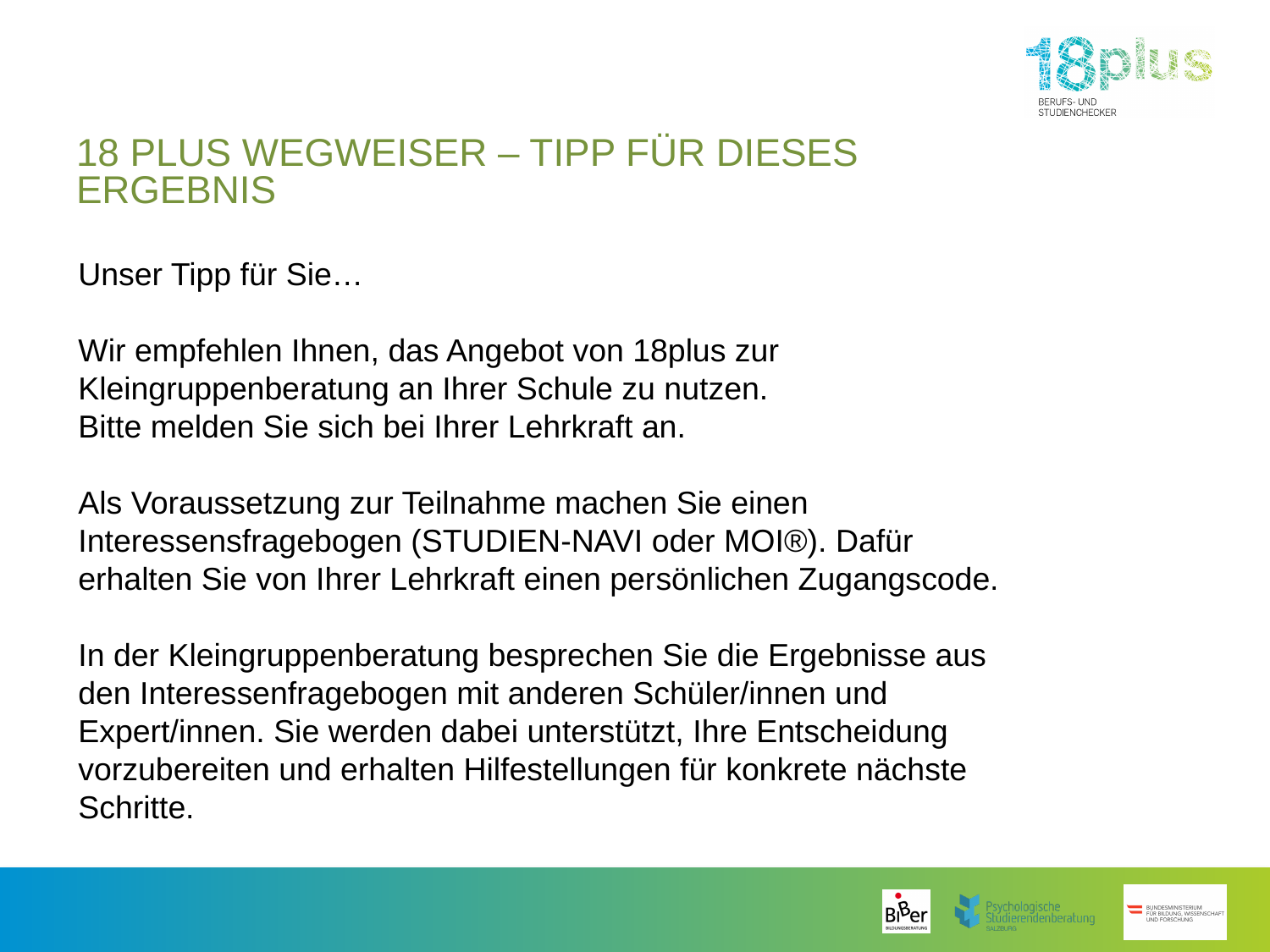

# 18 Plus Wegweiser – Tipp für dieses Ergebnis
Unser Tipp für Sie…

Wir empfehlen Ihnen, das Angebot von 18plus zur Kleingruppenberatung an Ihrer Schule zu nutzen.
Bitte melden Sie sich bei Ihrer Lehrkraft an.

Als Voraussetzung zur Teilnahme machen Sie einen Interessensfragebogen (STUDIEN-NAVI oder MOI®). Dafür erhalten Sie von Ihrer Lehrkraft einen persönlichen Zugangscode.

In der Kleingruppenberatung besprechen Sie die Ergebnisse aus den Interessenfragebogen mit anderen Schüler/innen und Expert/innen. Sie werden dabei unterstützt, Ihre Entscheidung vorzubereiten und erhalten Hilfestellungen für konkrete nächste Schritte.